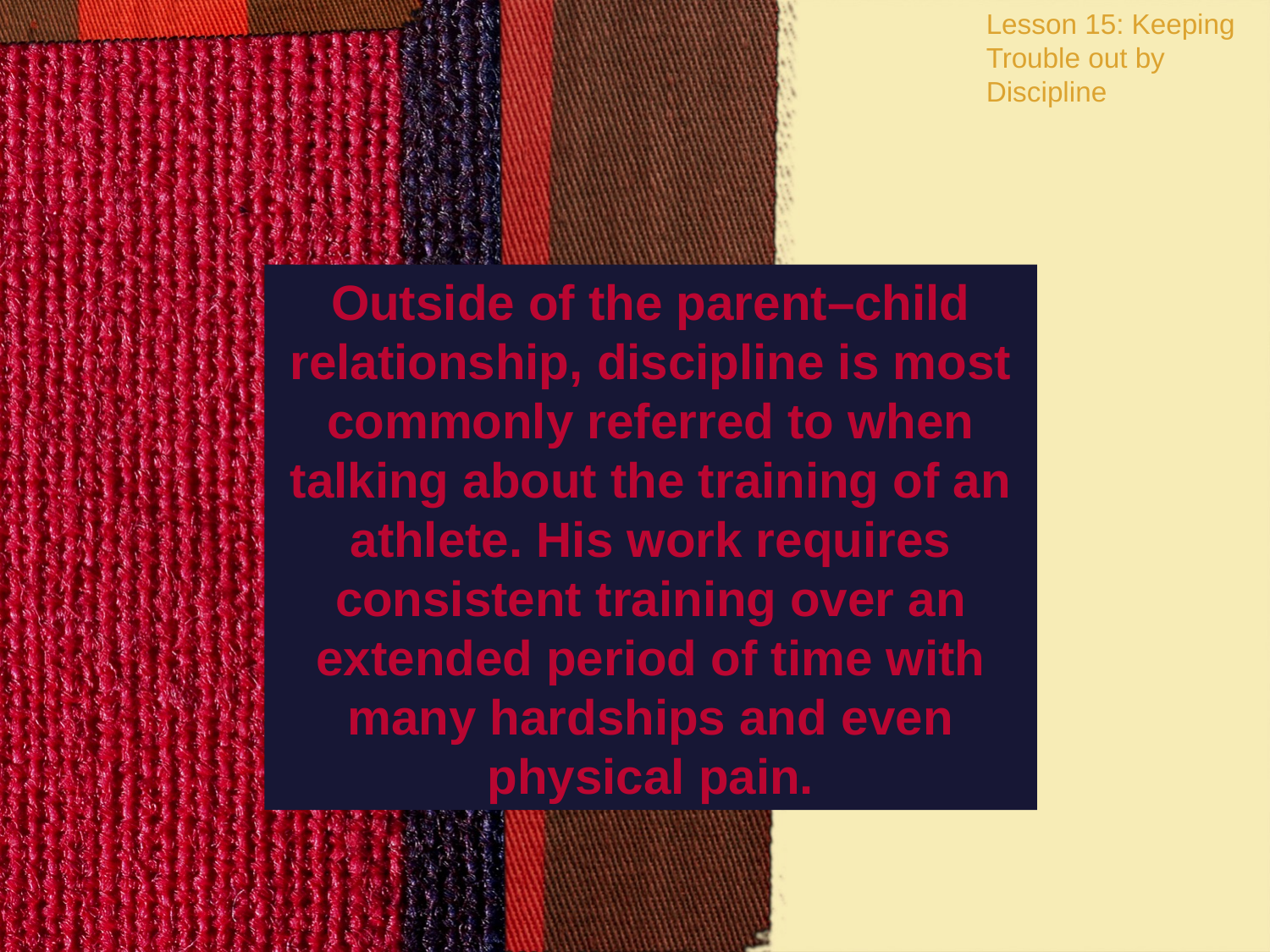

Lesson 15: Keeping Trouble out by Discipline
Outside of the parent–child relationship, discipline is most commonly referred to when talking about the training of an athlete. His work requires consistent training over an extended period of time with many hardships and even physical pain.